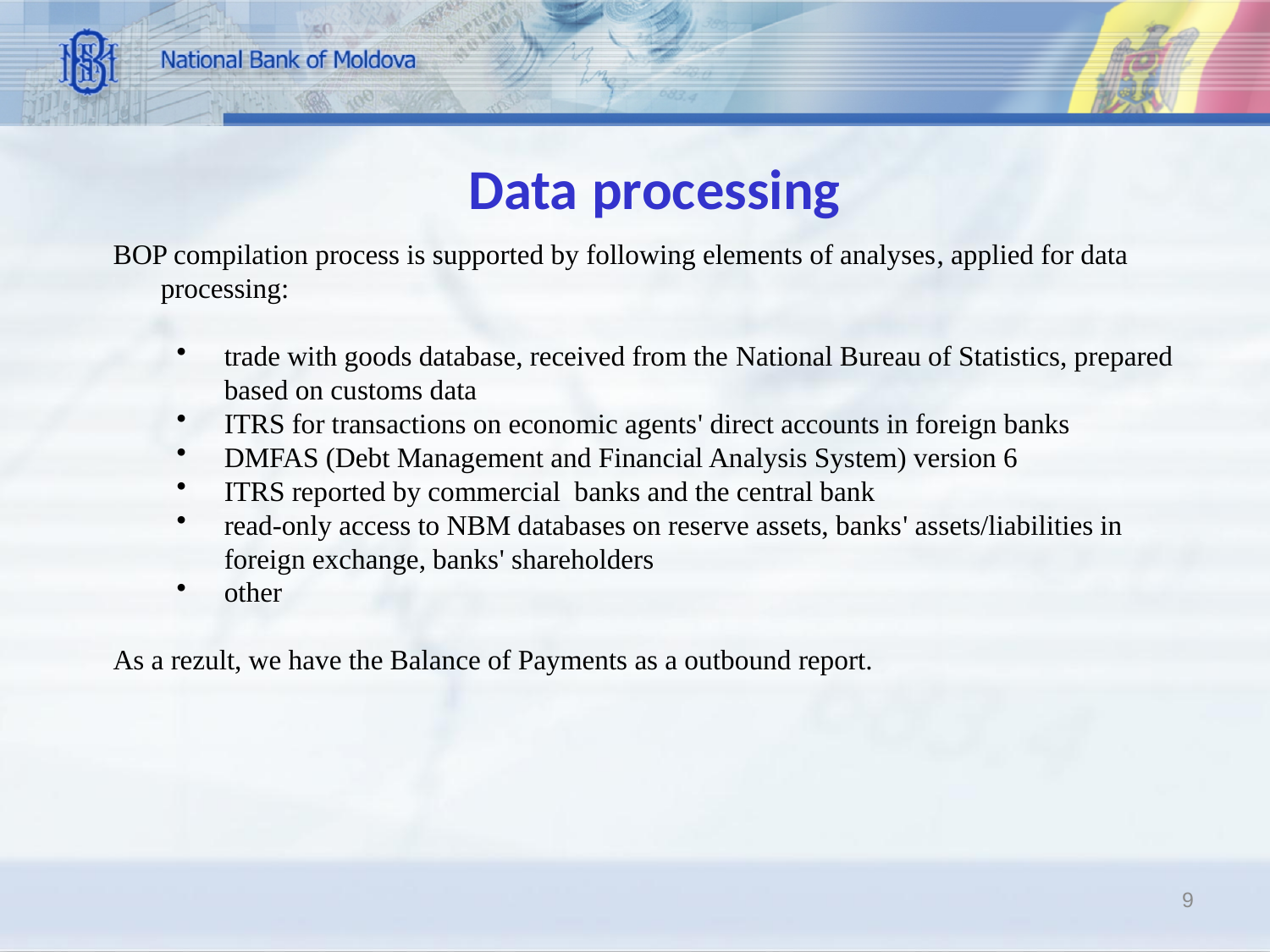

Data processing
BOP compilation process is supported by following elements of analyses, applied for data processing:

trade with goods database, received from the National Bureau of Statistics, prepared based on customs data
ITRS for transactions on economic agents' direct accounts in foreign banks
DMFAS (Debt Management and Financial Analysis System) version 6
ITRS reported by commercial  banks and the central bank
read-only access to NBM databases on reserve assets, banks' assets/liabilities in foreign exchange, banks' shareholders
other

As a rezult, we have the Balance of Payments as a outbound report.
9